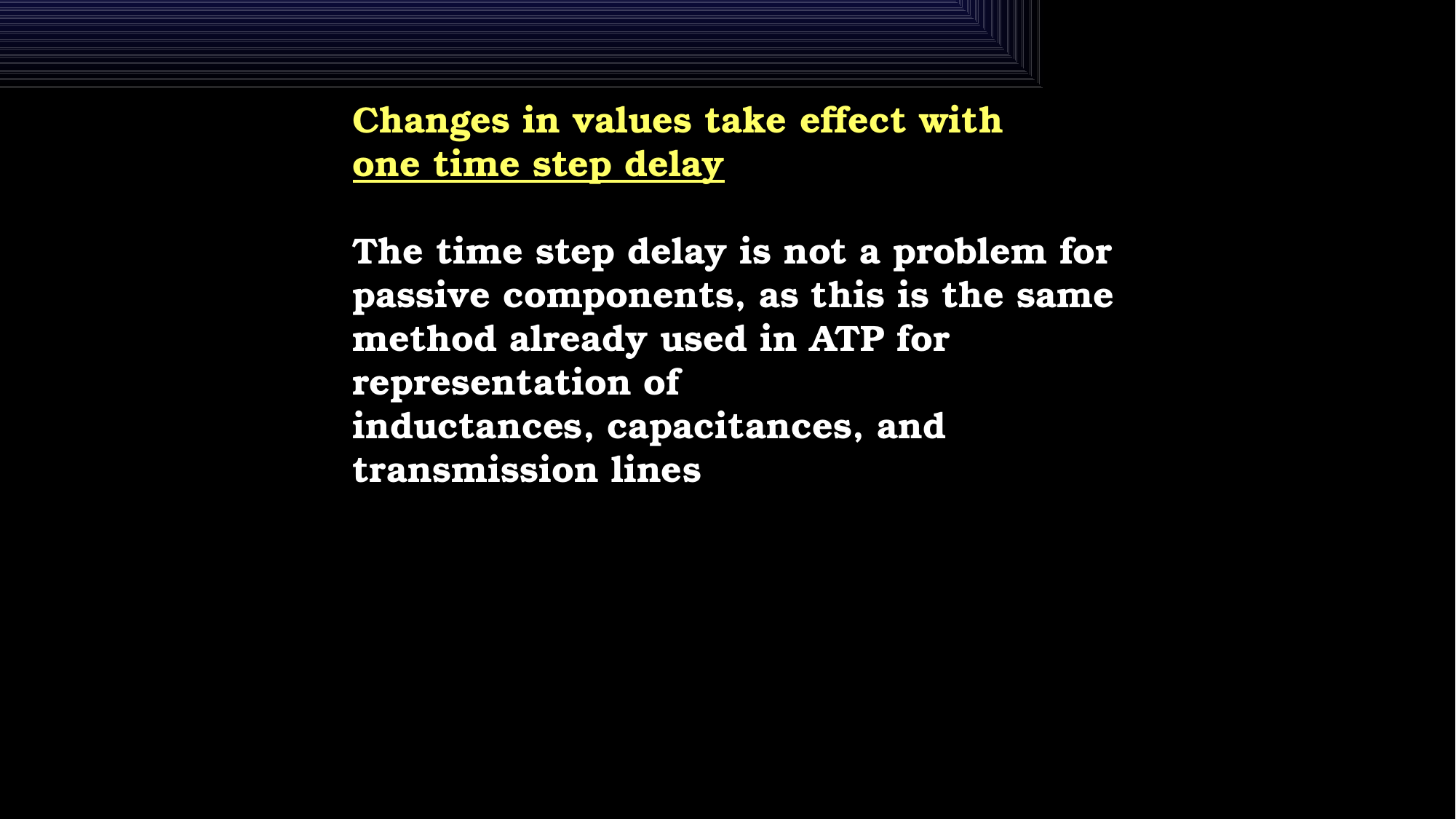

Changes in values take effect with
one time step delay

The time step delay is not a problem for
passive components, as this is the same
method already used in ATP for
representation of
inductances, capacitances, and
transmission lines